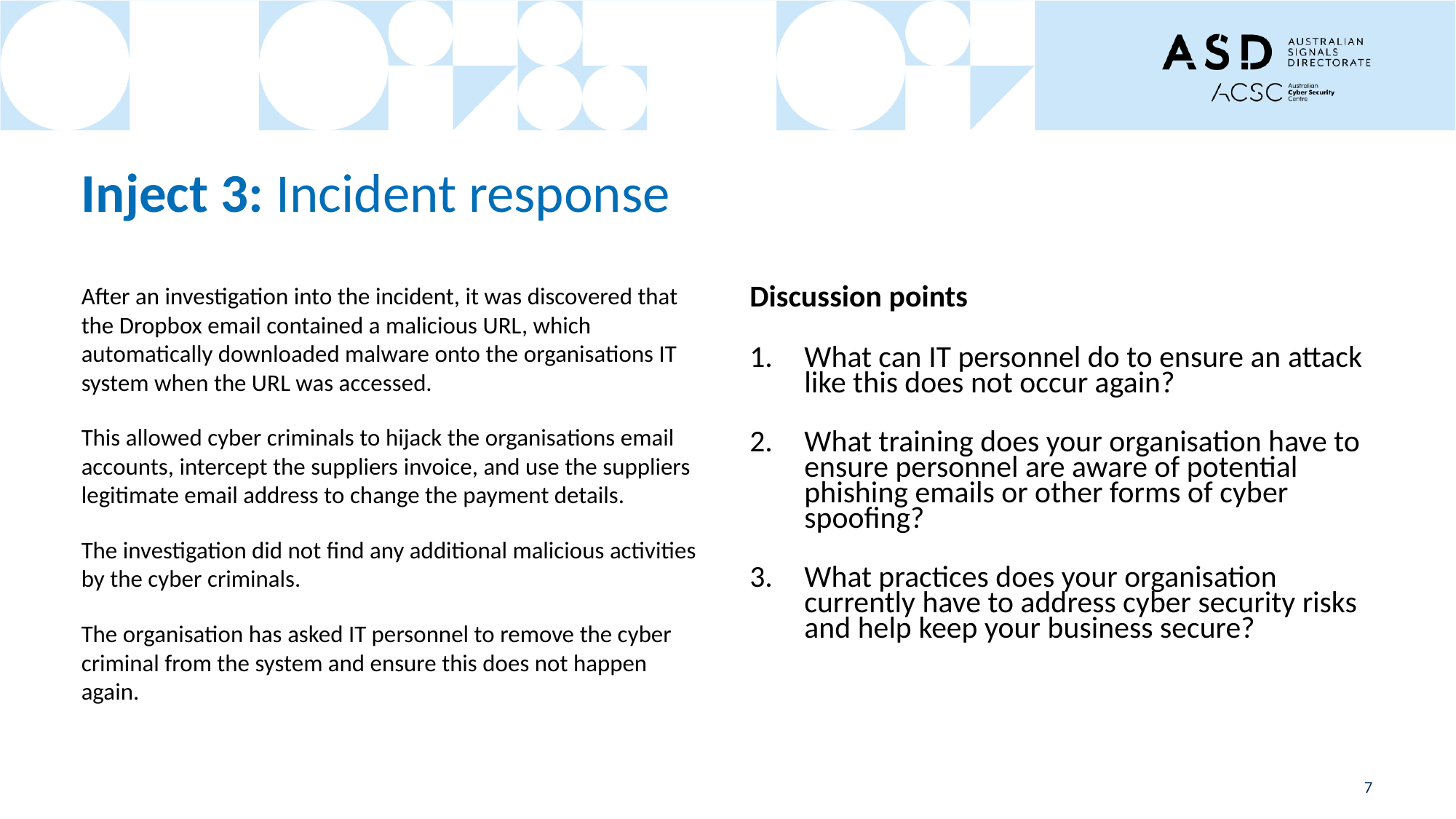

# Inject 3: Incident response
After an investigation into the incident, it was discovered that the Dropbox email contained a malicious URL, which automatically downloaded malware onto the organisations IT system when the URL was accessed.
This allowed cyber criminals to hijack the organisations email accounts, intercept the suppliers invoice, and use the suppliers legitimate email address to change the payment details.
The investigation did not find any additional malicious activities by the cyber criminals.
The organisation has asked IT personnel to remove the cyber criminal from the system and ensure this does not happen again.
Discussion points
What can IT personnel do to ensure an attack like this does not occur again?
What training does your organisation have to ensure personnel are aware of potential phishing emails or other forms of cyber spoofing?
What practices does your organisation currently have to address cyber security risks and help keep your business secure?
7